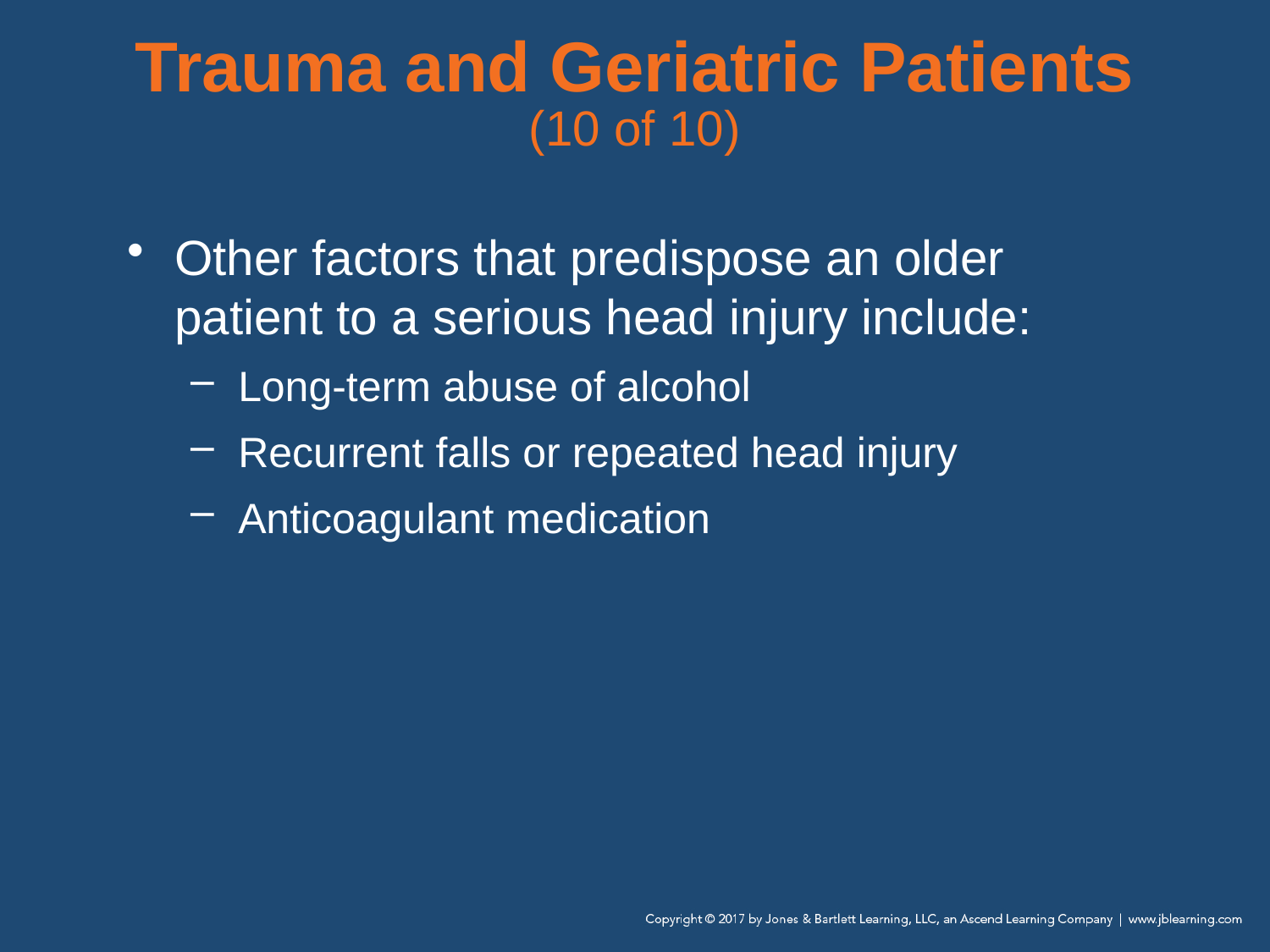

# Trauma and Geriatric Patients (10 of 10)
Other factors that predispose an older patient to a serious head injury include:
Long-term abuse of alcohol
Recurrent falls or repeated head injury
Anticoagulant medication